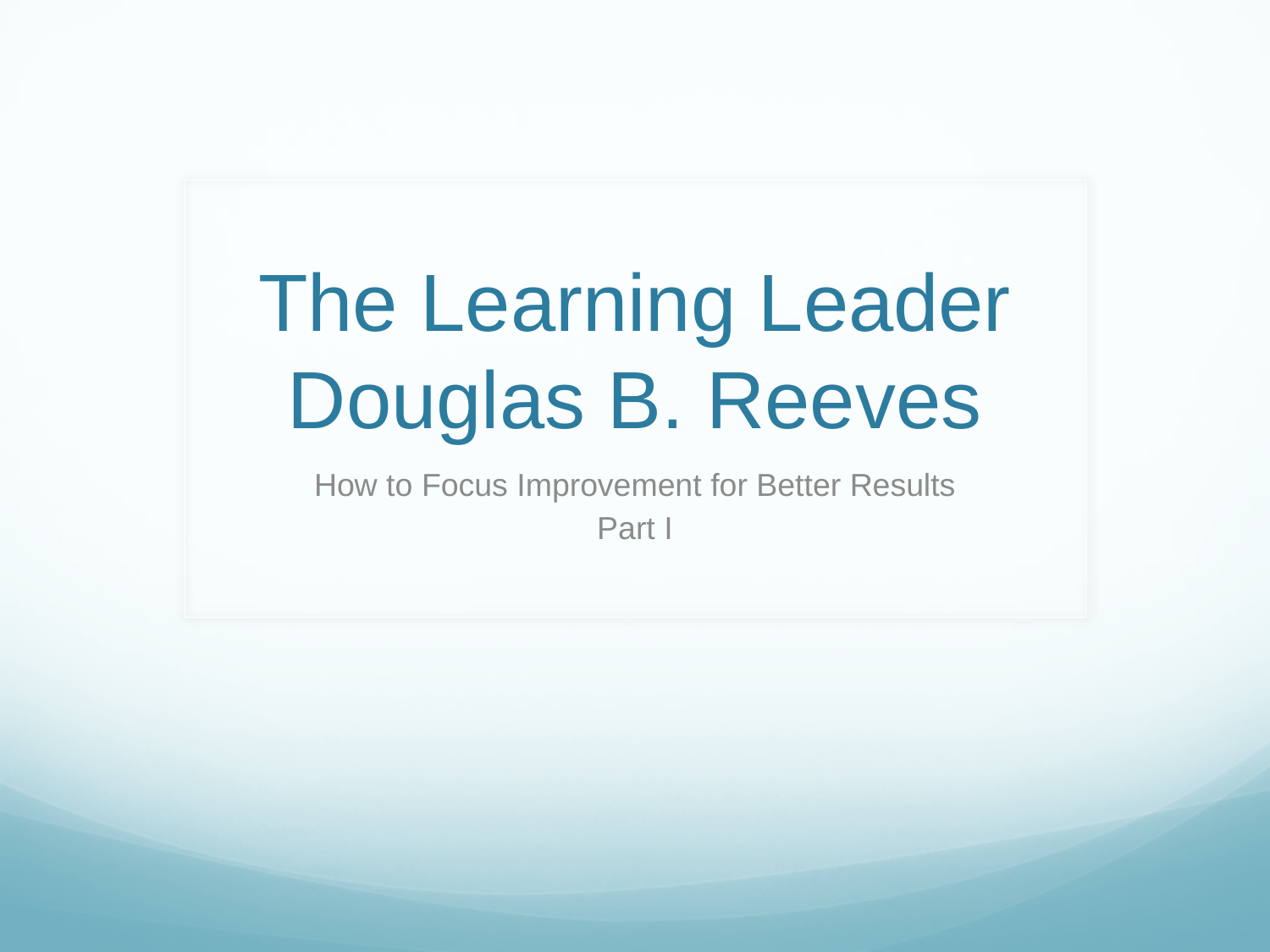

# The Learning Leader Douglas B. Reeves
How to Focus Improvement for Better Results
Part I